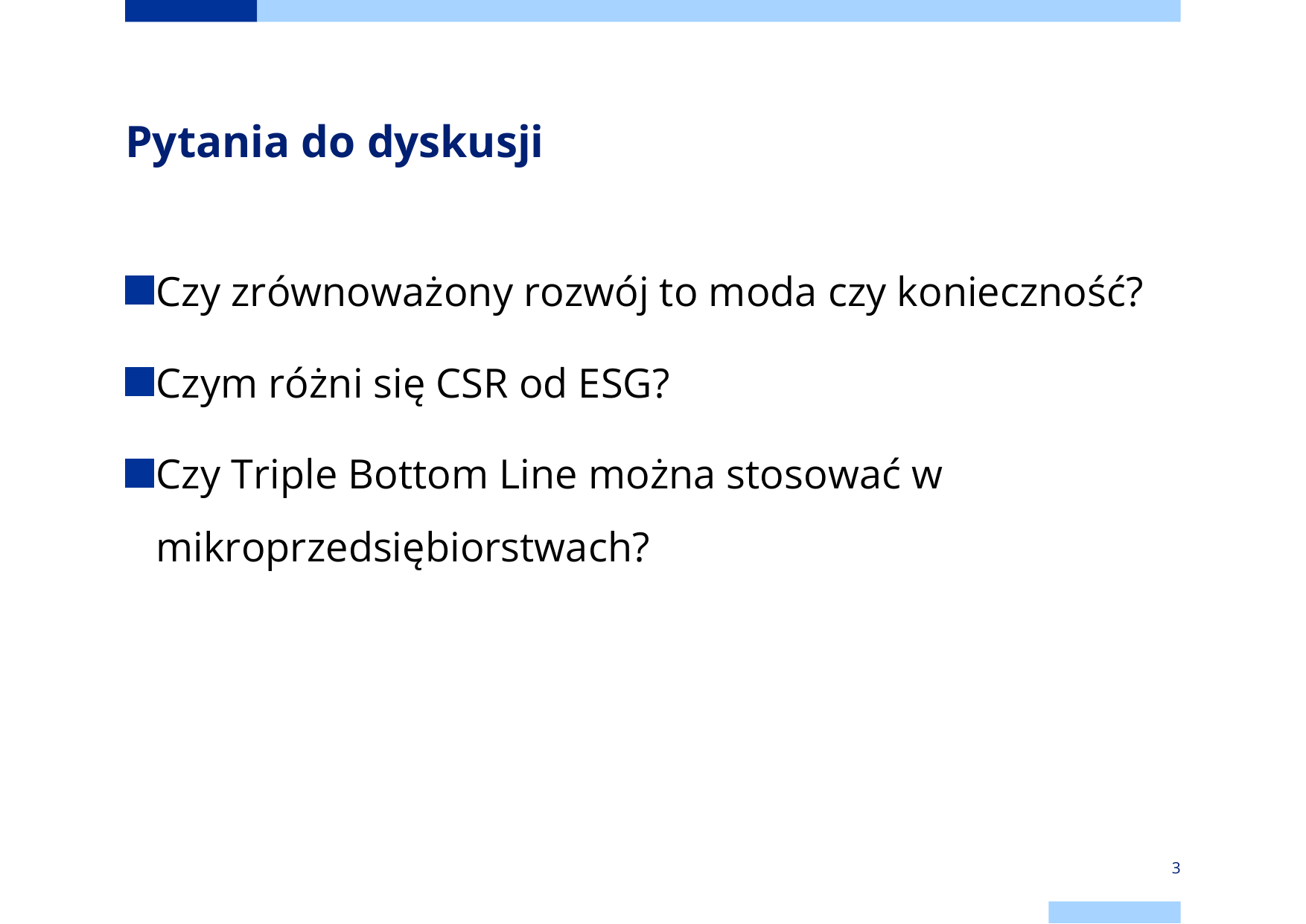

# Pytania do dyskusji
Czy zrównoważony rozwój to moda czy konieczność?
Czym różni się CSR od ESG?
Czy Triple Bottom Line można stosować w mikroprzedsiębiorstwach?
3